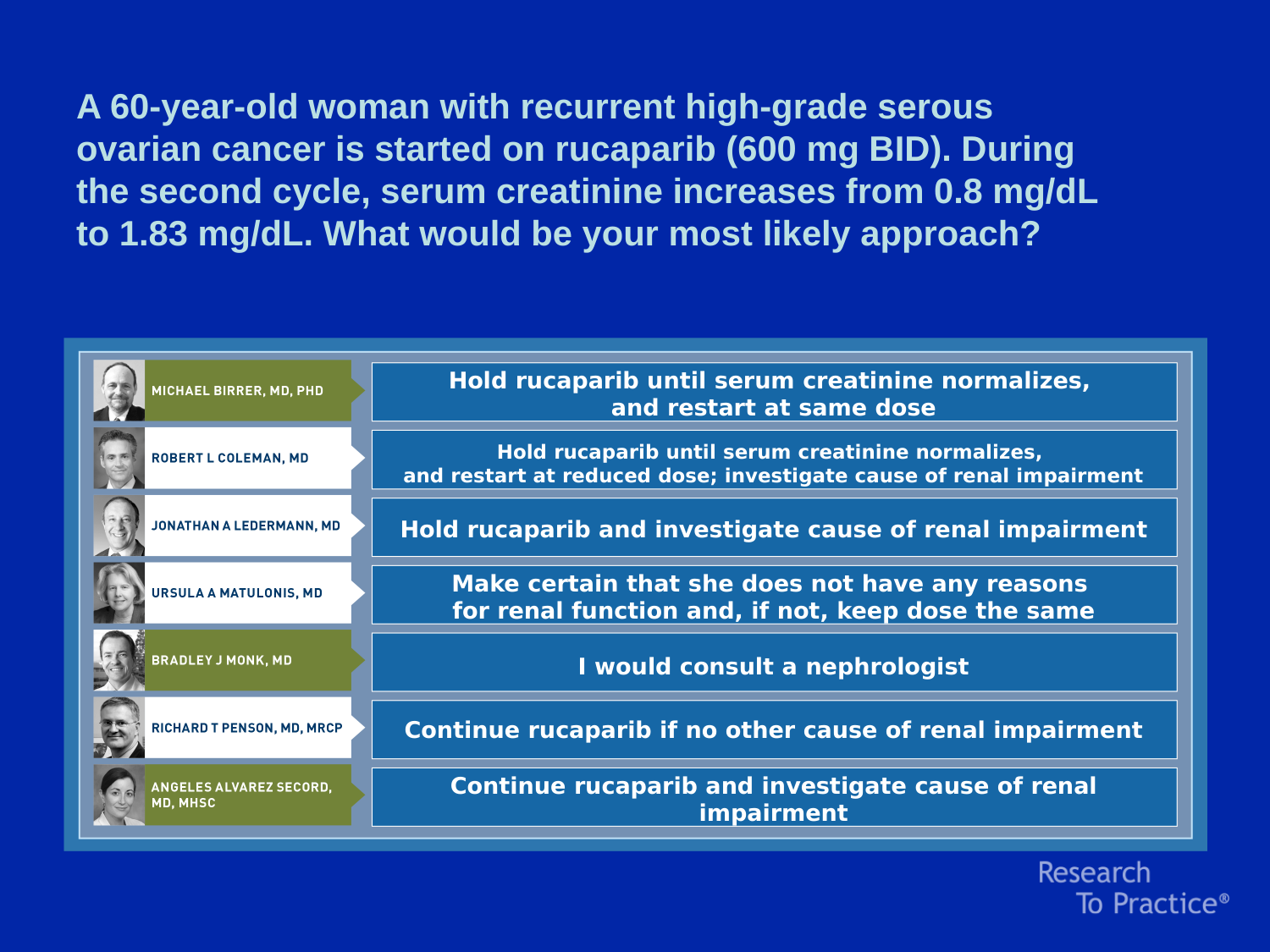

A 60-year-old woman with recurrent high-grade serous
ovarian cancer is started on rucaparib (600 mg BID). During
the second cycle, serum creatinine increases from 0.8 mg/dL
to 1.83 mg/dL. What would be your most likely approach?
Hold rucaparib until serum creatinine normalizes,
and restart at same dose
Hold rucaparib until serum creatinine normalizes,
and restart at reduced dose; investigate cause of renal impairment
Hold rucaparib and investigate cause of renal impairment
Make certain that she does not have any reasons
for renal function and, if not, keep dose the same
I would consult a nephrologist
Continue rucaparib if no other cause of renal impairment

Continue rucaparib and investigate cause of renal impairment